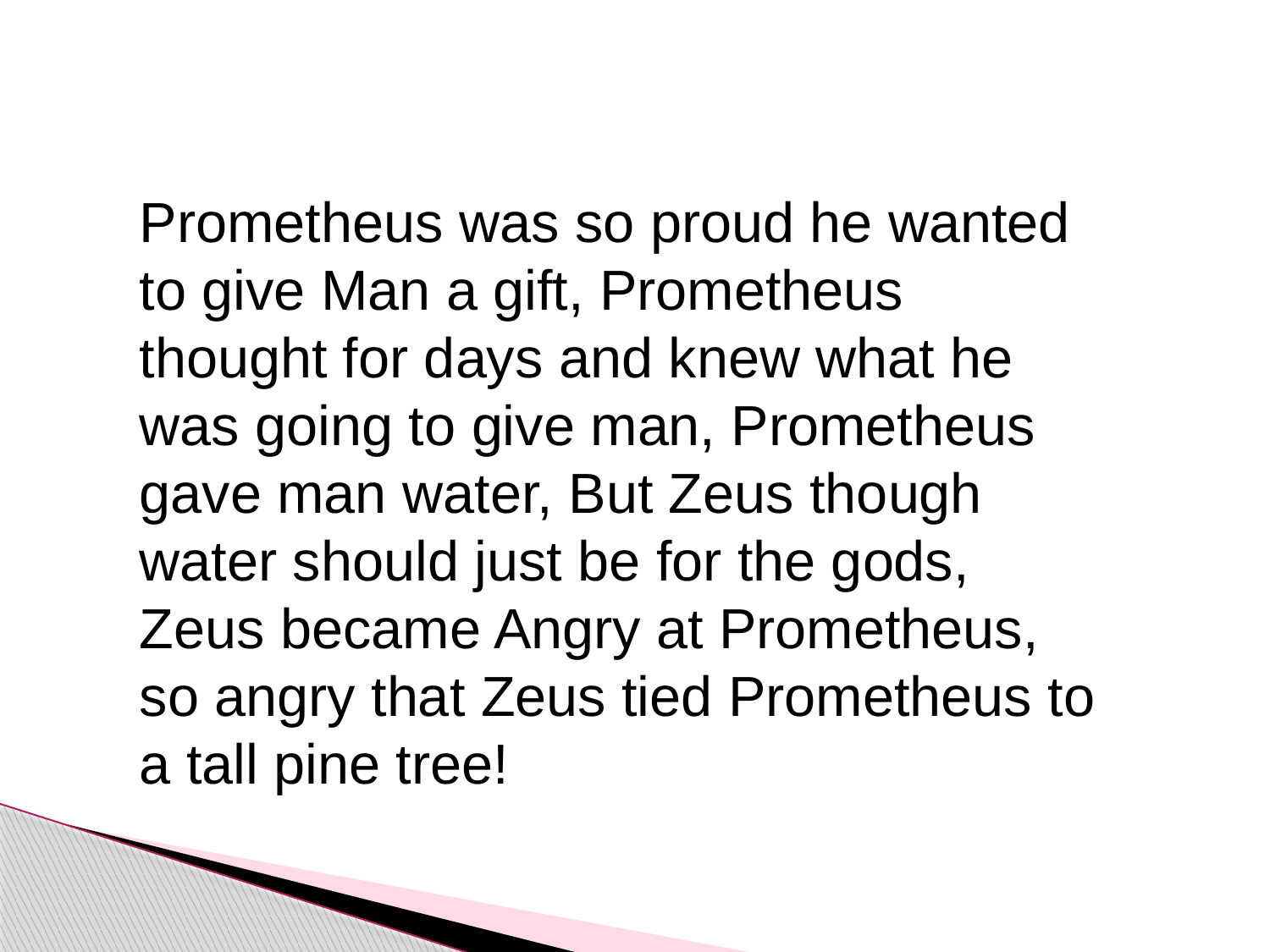

Prometheus was so proud he wanted to give Man a gift, Prometheus thought for days and knew what he was going to give man, Prometheus gave man water, But Zeus though water should just be for the gods, Zeus became Angry at Prometheus, so angry that Zeus tied Prometheus to a tall pine tree!